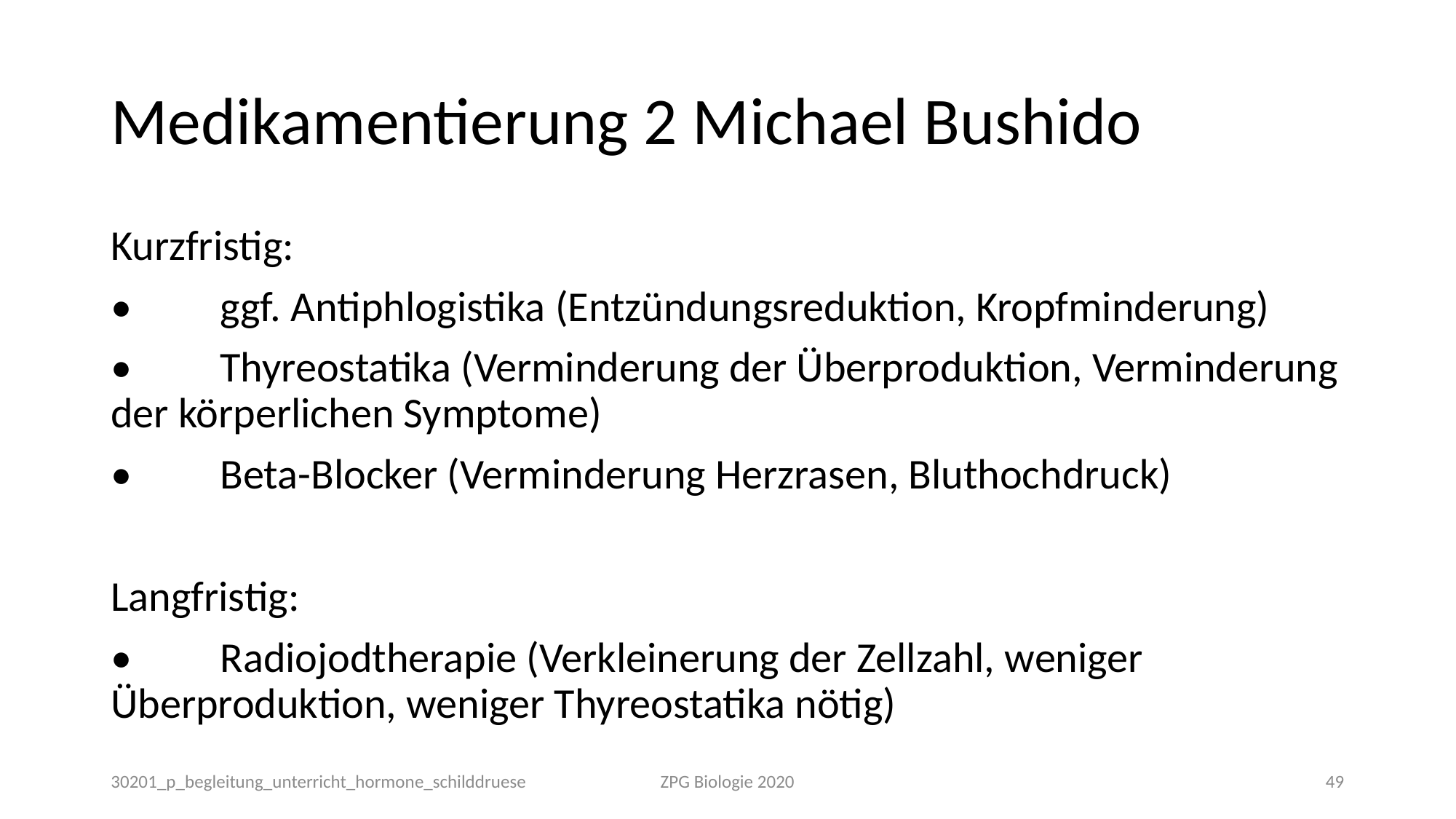

# Medikamentierung 2 Michael Bushido
Kurzfristig:
•	ggf. Antiphlogistika (Entzündungsreduktion, Kropfminderung)
•	Thyreostatika (Verminderung der Überproduktion, Verminderung der körperlichen Symptome)
•	Beta-Blocker (Verminderung Herzrasen, Bluthochdruck)

Langfristig:
•	Radiojodtherapie (Verkleinerung der Zellzahl, weniger Überproduktion, weniger Thyreostatika nötig)

30201_p_begleitung_unterricht_hormone_schilddruese
ZPG Biologie 2020
49